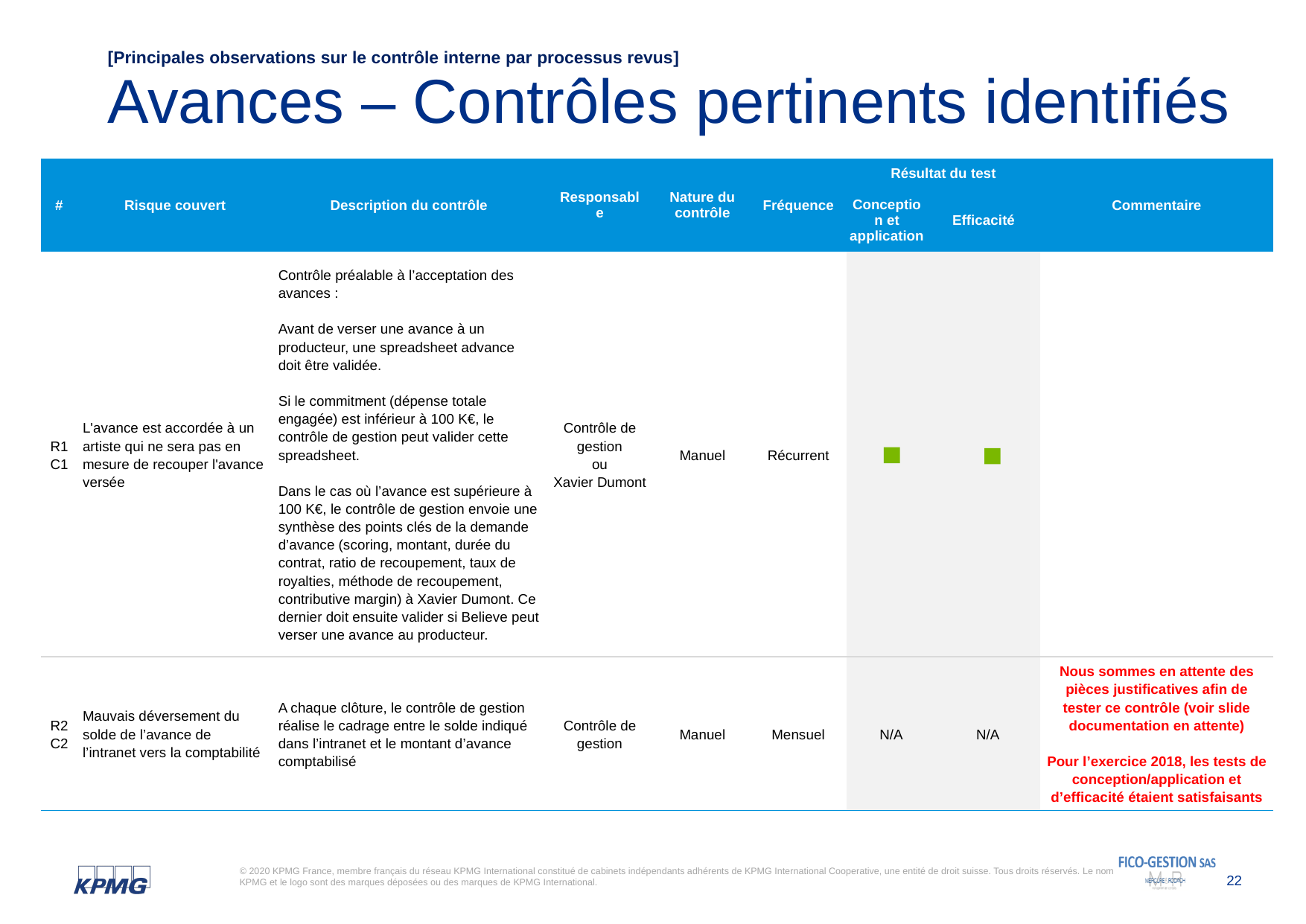

[Principales observations sur le contrôle interne par processus revus]
Avances – Contrôles pertinents identifiés
| # | Risque couvert | Description du contrôle | Responsable | Nature du contrôle | Fréquence | Résultat du test |  |  | Commentaire |
| --- | --- | --- | --- | --- | --- | --- | --- | --- | --- |
|  |  |  |  |  |  | Conception et application | Efficacité |  |  |
| R1 C1 | L'avance est accordée à un artiste qui ne sera pas en mesure de recouper l'avance versée | Contrôle préalable à l’acceptation des avances : Avant de verser une avance à un producteur, une spreadsheet advance doit être validée. Si le commitment (dépense totale engagée) est inférieur à 100 K€, le contrôle de gestion peut valider cette spreadsheet. Dans le cas où l’avance est supérieure à 100 K€, le contrôle de gestion envoie une synthèse des points clés de la demande d’avance (scoring, montant, durée du contrat, ratio de recoupement, taux de royalties, méthode de recoupement, contributive margin) à Xavier Dumont. Ce dernier doit ensuite valider si Believe peut verser une avance au producteur. | Contrôle de gestion ou Xavier Dumont | Manuel | Récurrent |  |  |  |  |
| R2 C2 | Mauvais déversement du solde de l’avance de l’intranet vers la comptabilité | A chaque clôture, le contrôle de gestion réalise le cadrage entre le solde indiqué dans l’intranet et le montant d’avance comptabilisé | Contrôle de gestion | Manuel | Mensuel | N/A |  | N/A | Nous sommes en attente des pièces justificatives afin de tester ce contrôle (voir slide documentation en attente) Pour l’exercice 2018, les tests de conception/application et d’efficacité étaient satisfaisants |